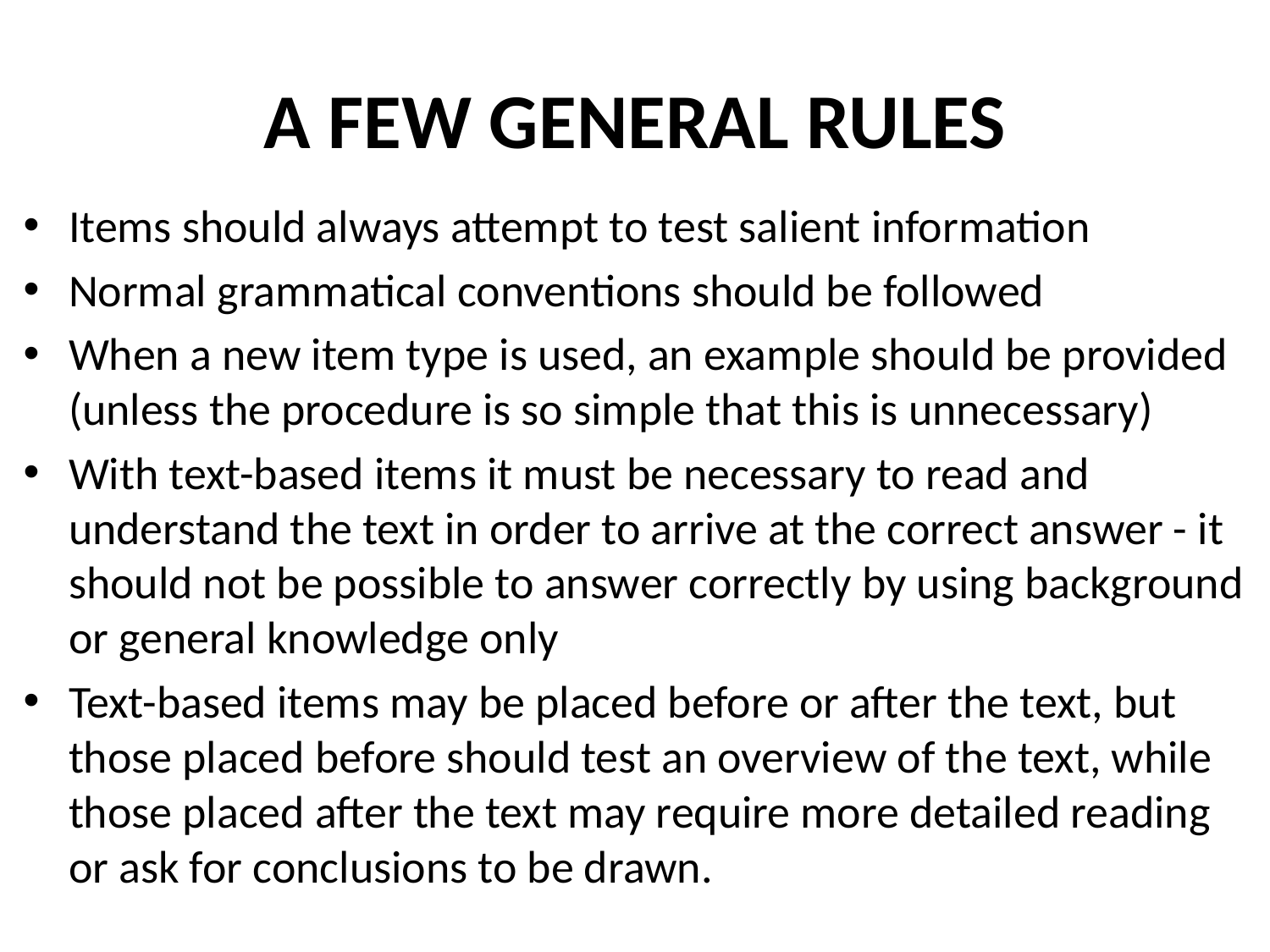

# A FEW GENERAL RULES
Items should always attempt to test salient information
Normal grammatical conventions should be followed
When a new item type is used, an example should be provided (unless the procedure is so simple that this is unnecessary)
With text-based items it must be necessary to read and understand the text in order to arrive at the correct answer - it should not be possible to answer correctly by using background or general knowledge only
Text-based items may be placed before or after the text, but those placed before should test an overview of the text, while those placed after the text may require more detailed reading or ask for conclusions to be drawn.